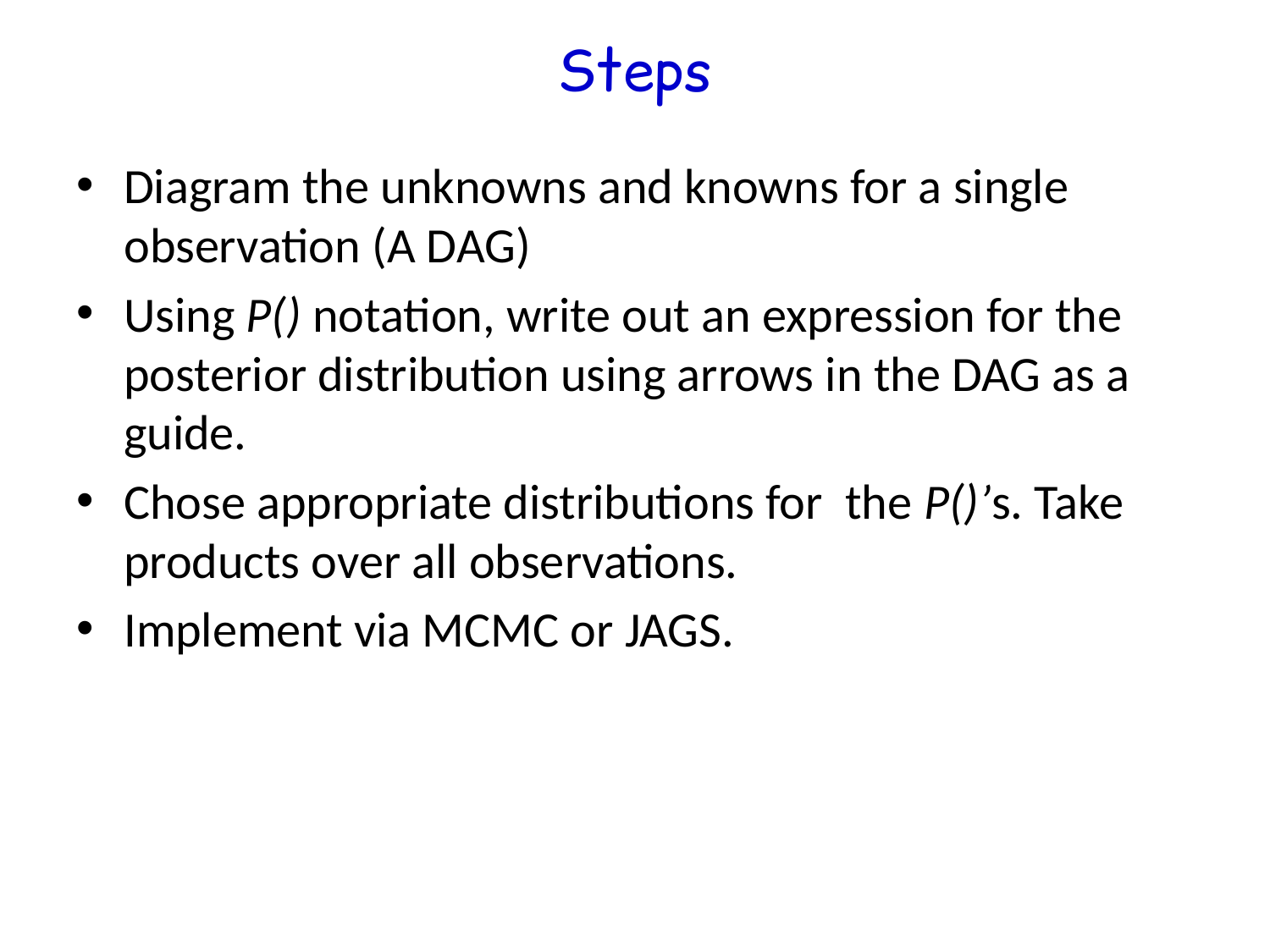

# Steps
Diagram the unknowns and knowns for a single observation (A DAG)
Using P() notation, write out an expression for the posterior distribution using arrows in the DAG as a guide.
Chose appropriate distributions for  the P()’s. Take products over all observations.
Implement via MCMC or JAGS.